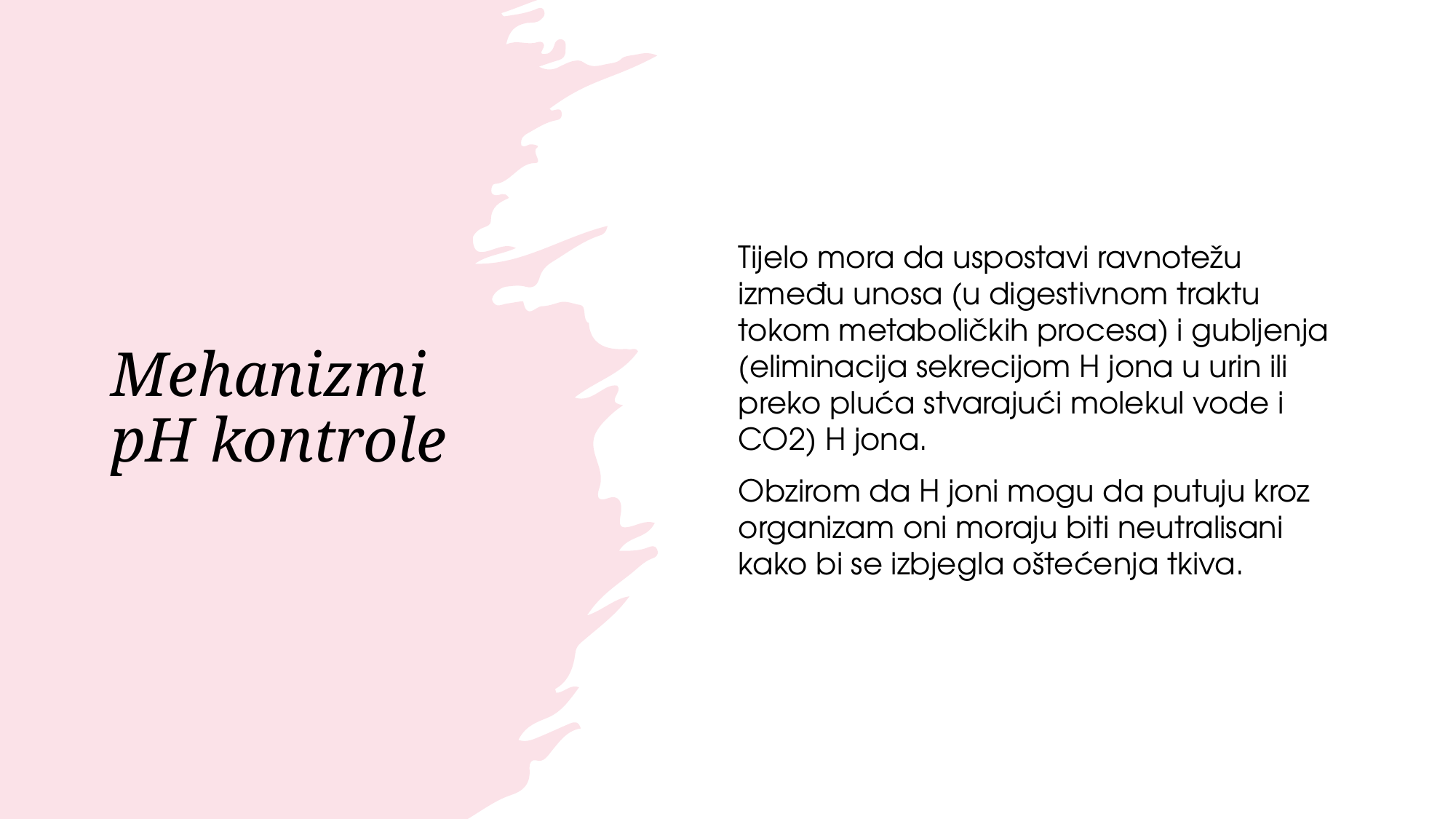

# Mehanizmi pH kontrole
Tijelo mora da uspostavi ravnotežu između unosa (u digestivnom traktu tokom metaboličkih procesa) i gubljenja (eliminacija sekrecijom H jona u urin ili preko pluća stvarajući molekul vode i CO2) H jona.
Obzirom da H joni mogu da putuju kroz organizam oni moraju biti neutralisani kako bi se izbjegla oštećenja tkiva.